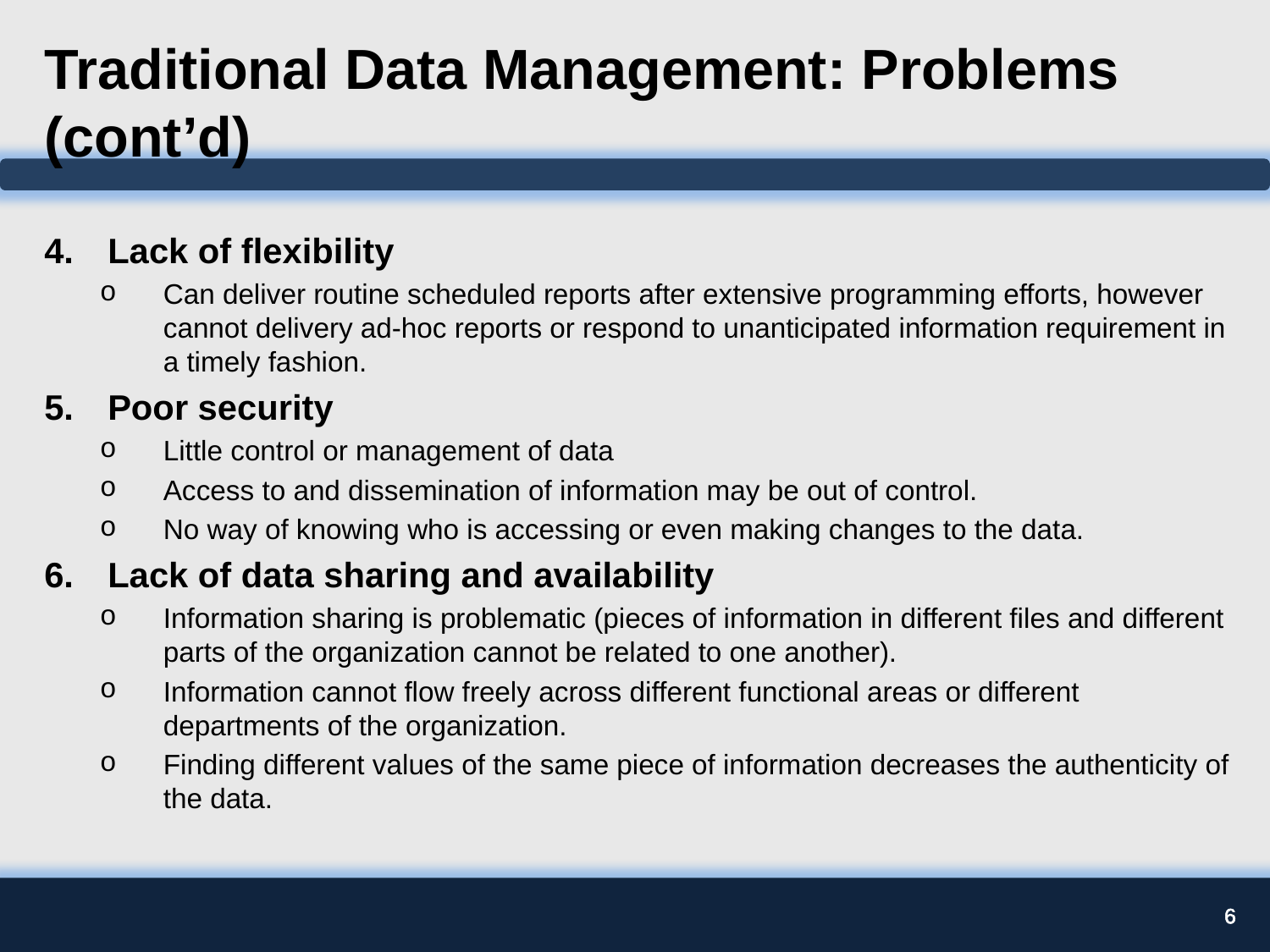

# Traditional Data Management: Problems (cont’d)
Lack of flexibility
Can deliver routine scheduled reports after extensive programming efforts, however cannot delivery ad-hoc reports or respond to unanticipated information requirement in a timely fashion.
Poor security
Little control or management of data
Access to and dissemination of information may be out of control.
No way of knowing who is accessing or even making changes to the data.
Lack of data sharing and availability
Information sharing is problematic (pieces of information in different files and different parts of the organization cannot be related to one another).
Information cannot flow freely across different functional areas or different departments of the organization.
Finding different values of the same piece of information decreases the authenticity of the data.
6